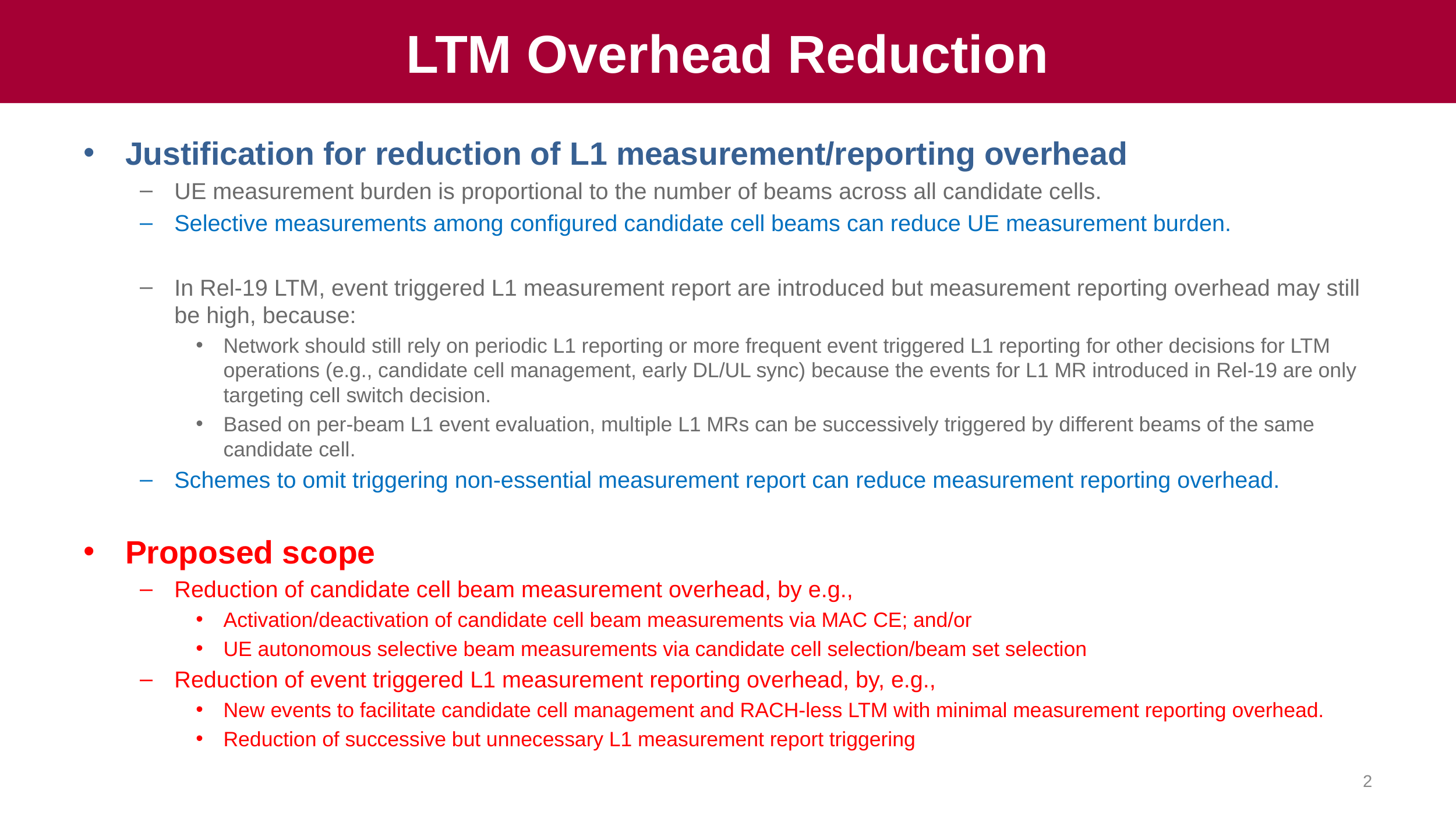

# LTM Overhead Reduction
Justification for reduction of L1 measurement/reporting overhead
UE measurement burden is proportional to the number of beams across all candidate cells.
Selective measurements among configured candidate cell beams can reduce UE measurement burden.

In Rel-19 LTM, event triggered L1 measurement report are introduced but measurement reporting overhead may still be high, because:
Network should still rely on periodic L1 reporting or more frequent event triggered L1 reporting for other decisions for LTM operations (e.g., candidate cell management, early DL/UL sync) because the events for L1 MR introduced in Rel-19 are only targeting cell switch decision.
Based on per-beam L1 event evaluation, multiple L1 MRs can be successively triggered by different beams of the same candidate cell.
Schemes to omit triggering non-essential measurement report can reduce measurement reporting overhead.

Proposed scope
Reduction of candidate cell beam measurement overhead, by e.g.,
Activation/deactivation of candidate cell beam measurements via MAC CE; and/or
UE autonomous selective beam measurements via candidate cell selection/beam set selection
Reduction of event triggered L1 measurement reporting overhead, by, e.g.,
New events to facilitate candidate cell management and RACH-less LTM with minimal measurement reporting overhead.
Reduction of successive but unnecessary L1 measurement report triggering
2